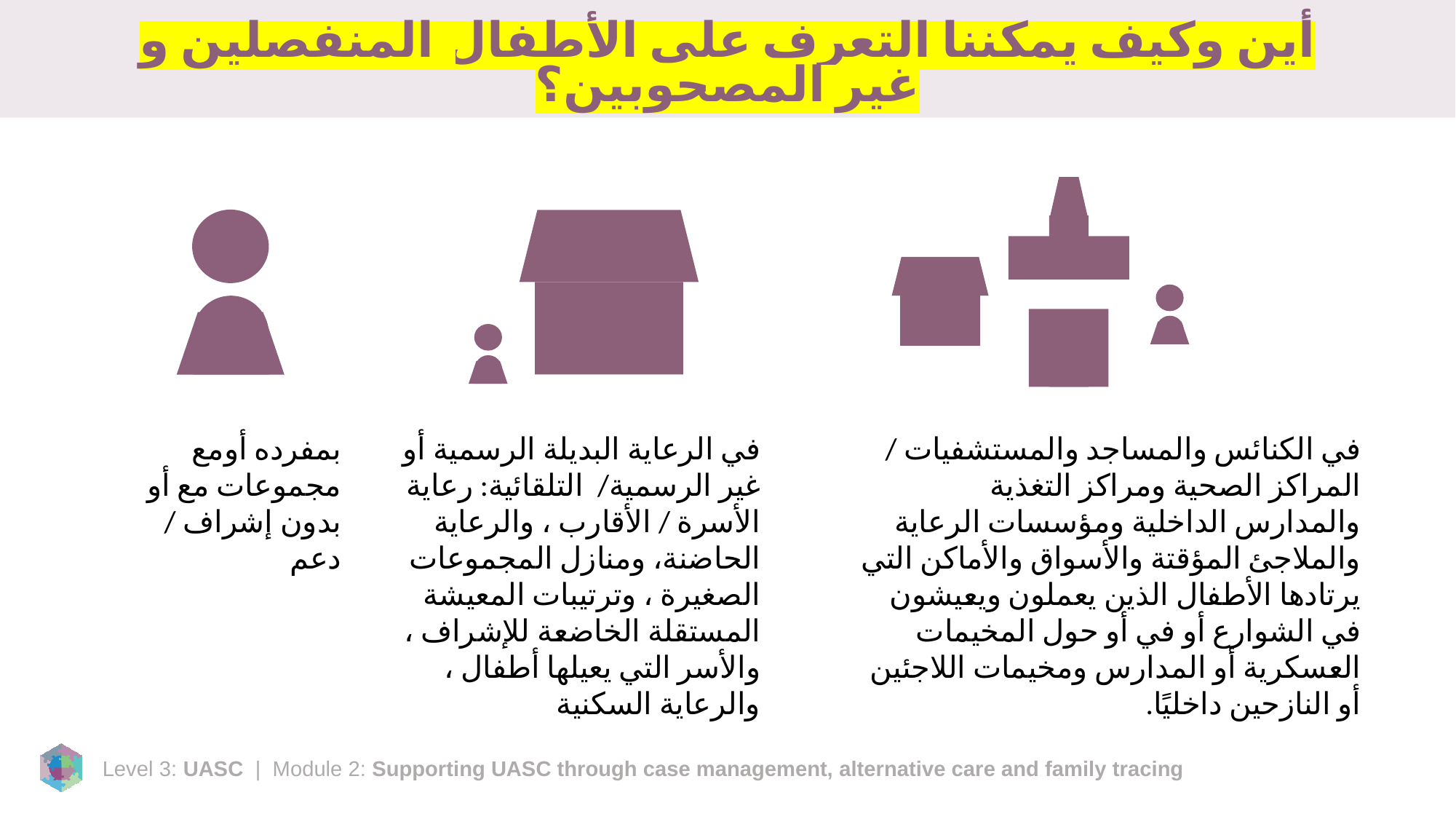

# أين وكيف يمكننا التعرف على الأطفال المنفصلين و غير المصحوبين؟

بمفرده أومع مجموعات مع أو بدون إشراف / دعم
في الرعاية البديلة الرسمية أو غير الرسمية/  التلقائية: رعاية الأسرة / الأقارب ، والرعاية الحاضنة، ومنازل المجموعات الصغيرة ، وترتيبات المعيشة المستقلة الخاضعة للإشراف ، والأسر التي يعيلها أطفال ، والرعاية السكنية
في الكنائس والمساجد والمستشفيات / المراكز الصحية ومراكز التغذية والمدارس الداخلية ومؤسسات الرعاية والملاجئ المؤقتة والأسواق والأماكن التي يرتادها الأطفال الذين يعملون ويعيشون في الشوارع أو في أو حول المخيمات العسكرية أو المدارس ومخيمات اللاجئين أو النازحين داخليًا.